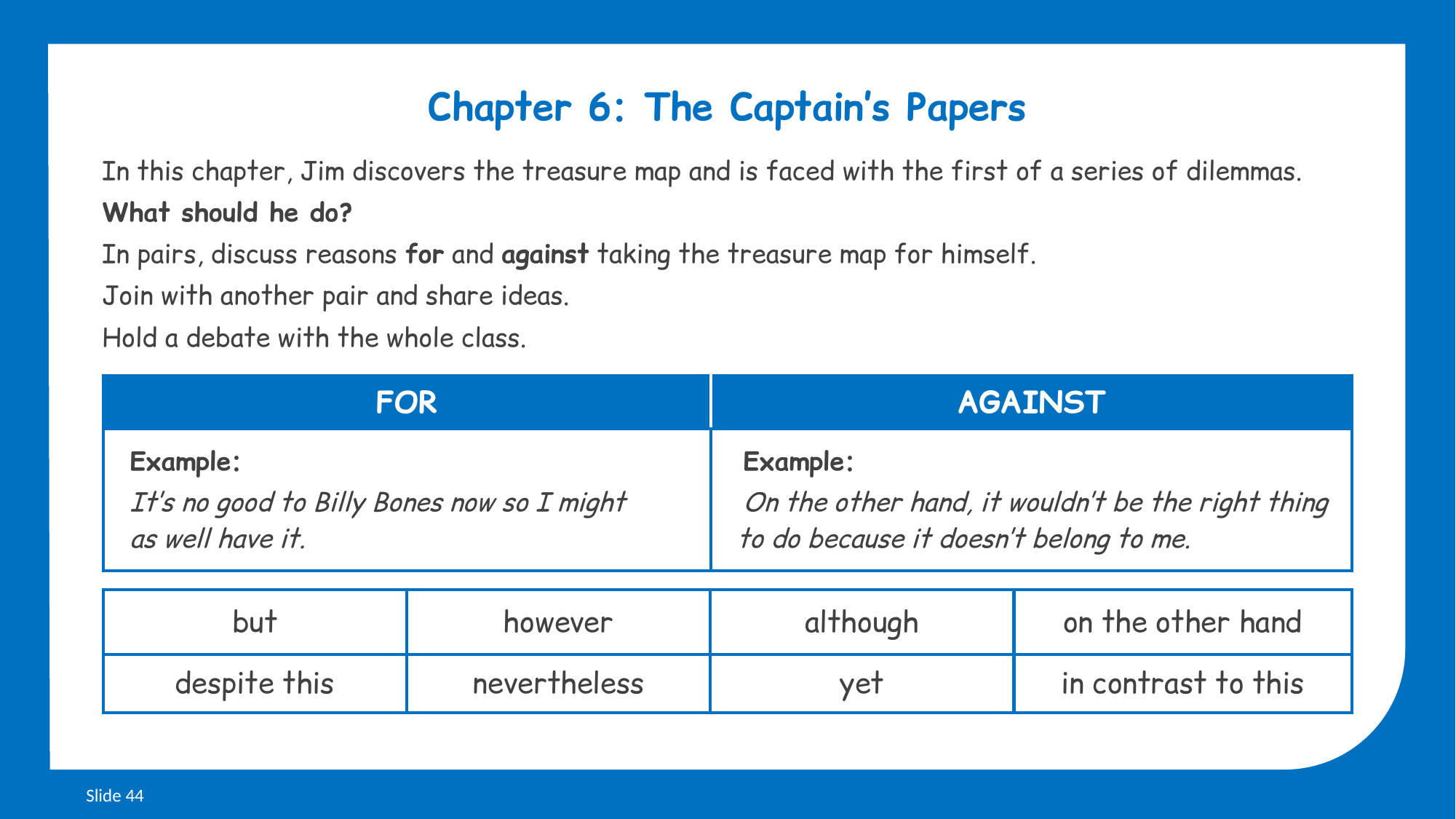

Chapter 6: The Captain’s Papers
In this chapter, Jim discovers the treasure map and is faced with the first of a series of dilemmas.
What should he do?
In pairs, discuss reasons for and against taking the treasure map for himself.
Join with another pair and share ideas.
Hold a debate with the whole class.
| FOR | AGAINST |
| --- | --- |
| Example: It’s no good to Billy Bones now so I might as well have it. | Example: On the other hand, it wouldn’t be the right thing to do because it doesn’t belong to me. |
| but | however | although | on the other hand |
| --- | --- | --- | --- |
| despite this | nevertheless | yet | in contrast to this |
Slide 44